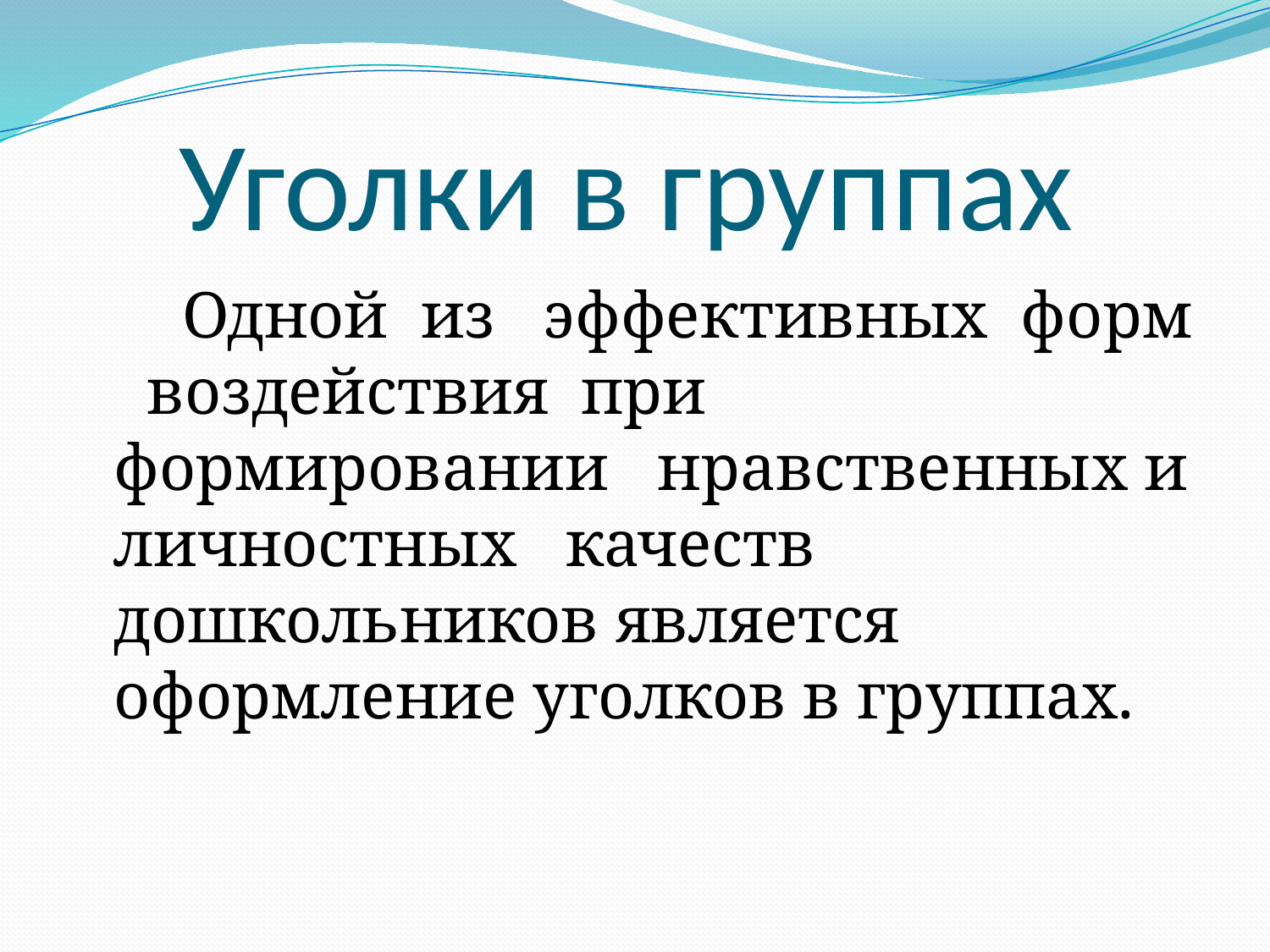

# Уголки в группах
         Одной  из   эффективных  форм   воздействия  при  формировании   нравственных и личностных   качеств  дошкольников является   оформление уголков в группах.